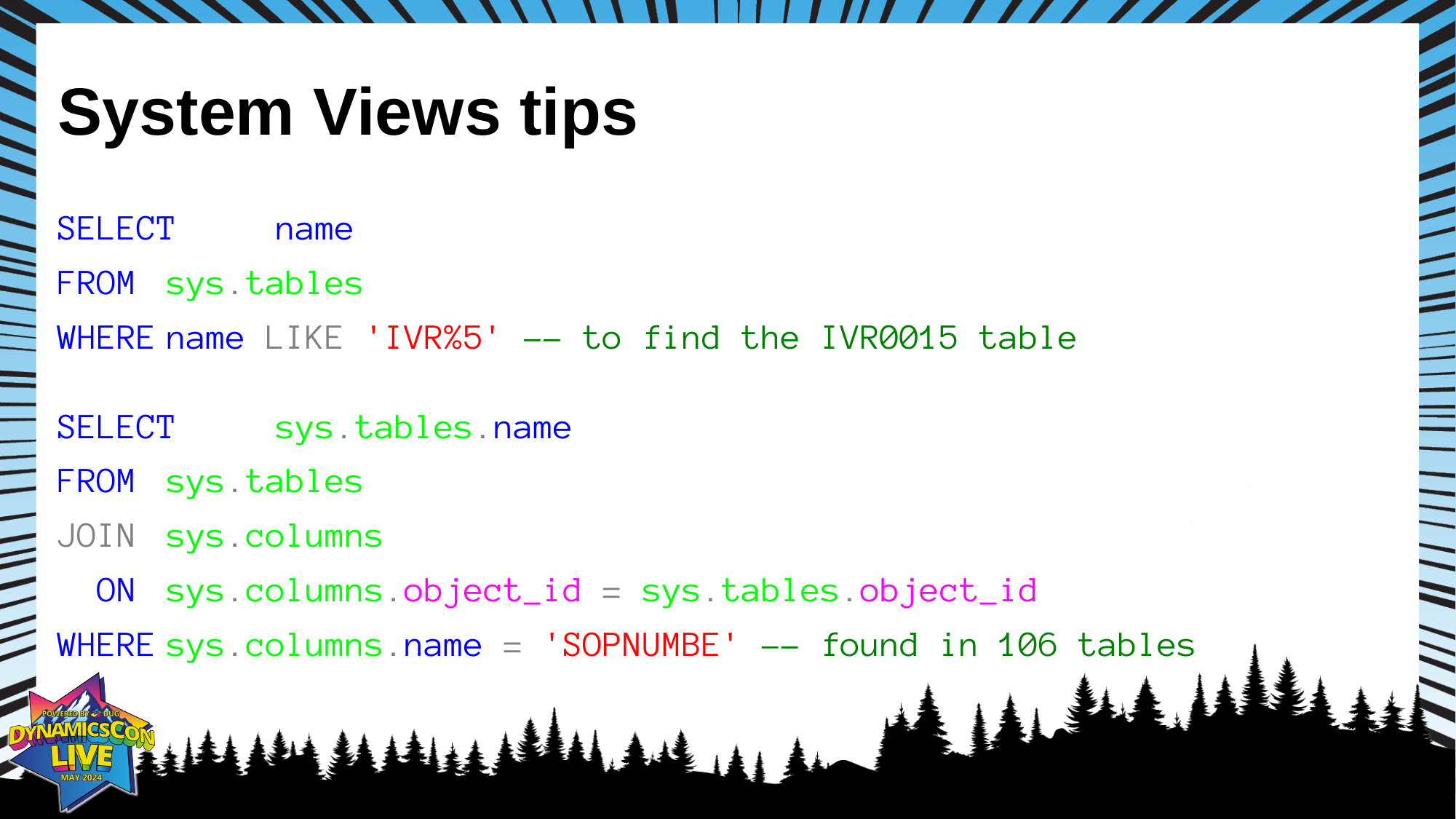

# System Views tips
SELECT	name
FROM	sys.tables
WHERE	name LIKE 'IVR%5' -- to find the IVR0015 table

SELECT	sys.tables.name
FROM	sys.tables
JOIN	sys.columns
  ON	sys.columns.object_id = sys.tables.object_id
WHERE	sys.columns.name = 'SOPNUMBE' –- found in 106 tables